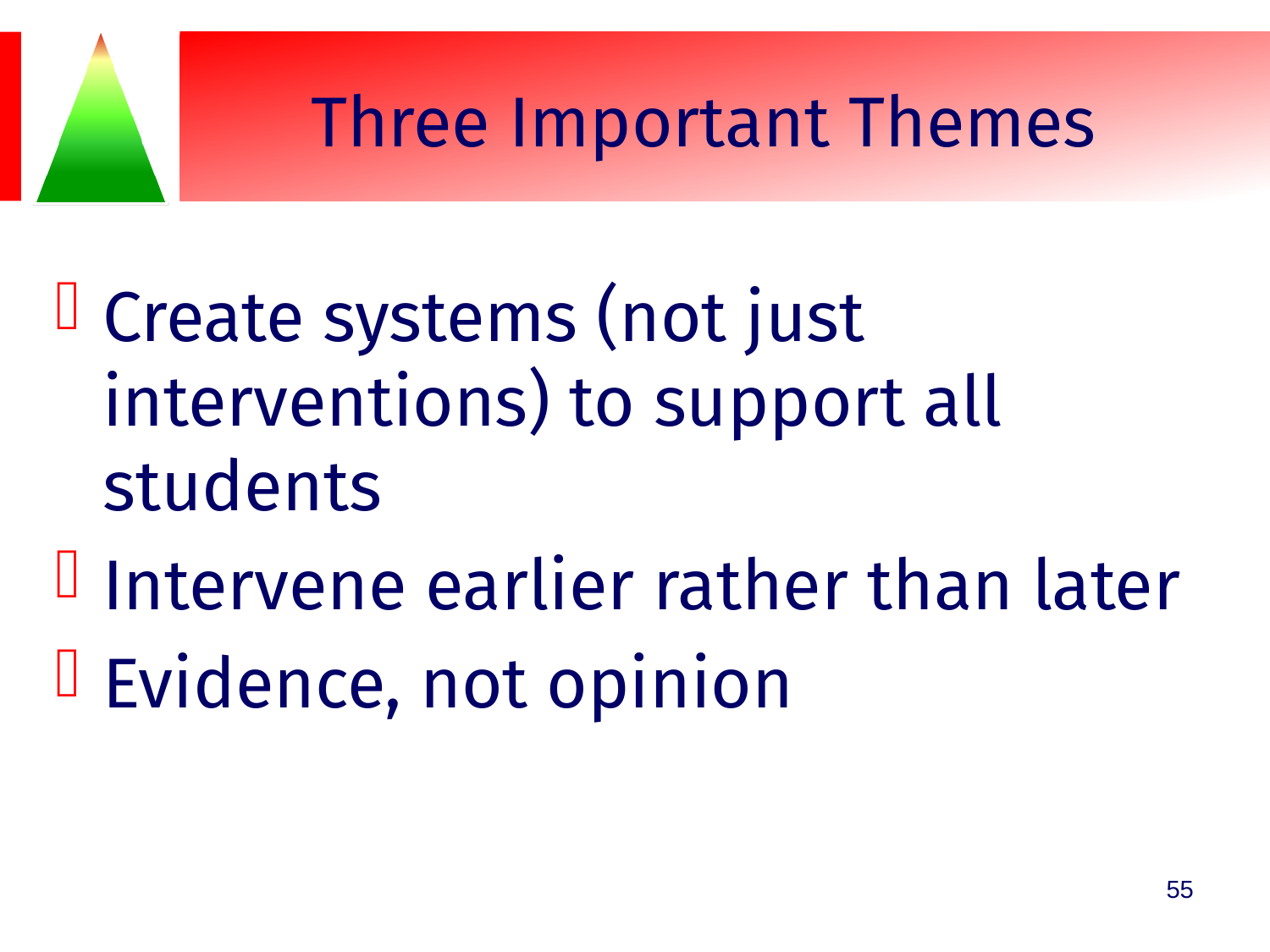

# Three Important Themes
Create systems (not just interventions) to support all students
Intervene earlier rather than later
Evidence, not opinion
55